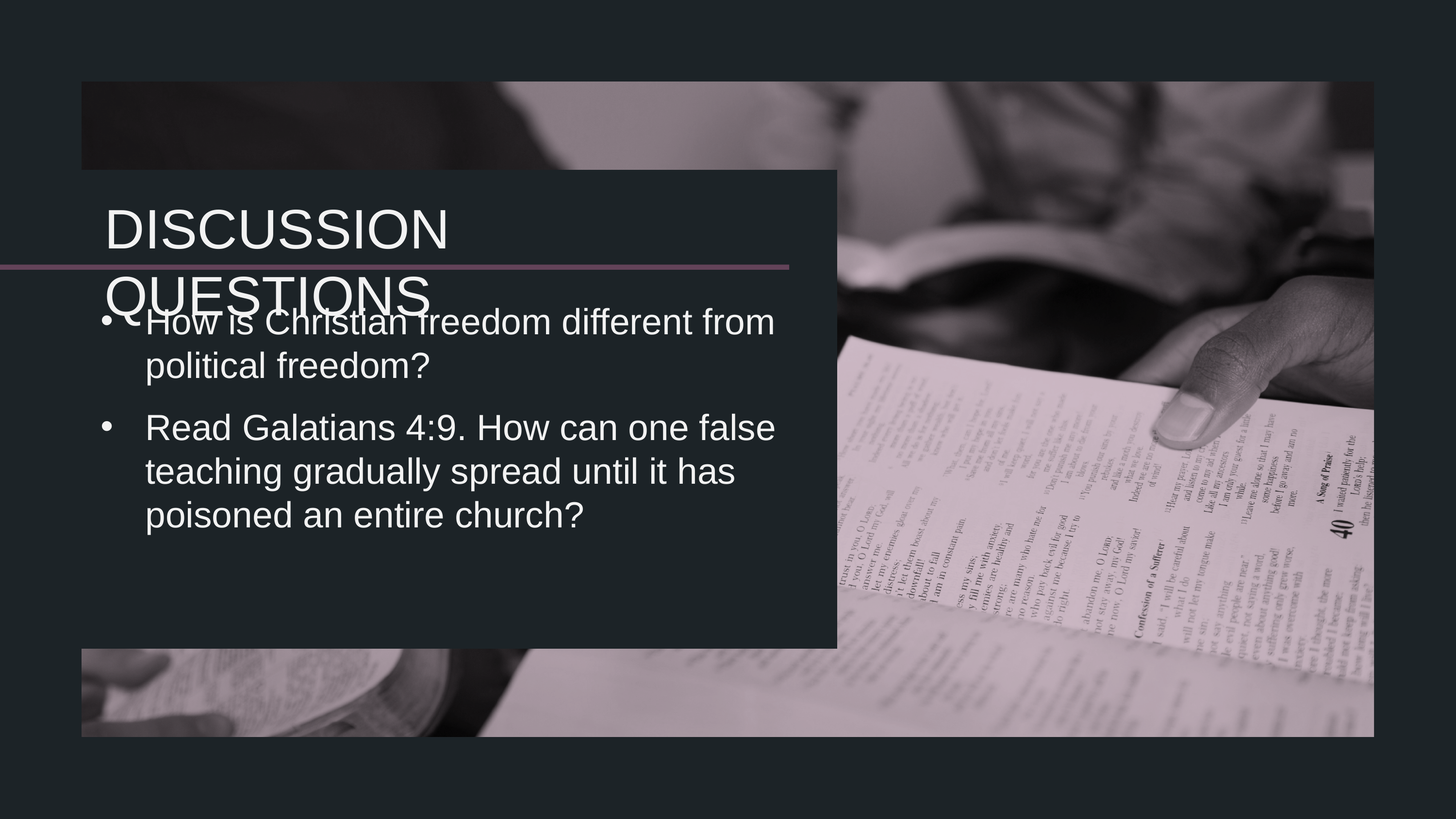

How is Christian freedom different from political freedom?
Read Galatians 4:9. How can one false teaching gradually spread until it has poisoned an entire church?